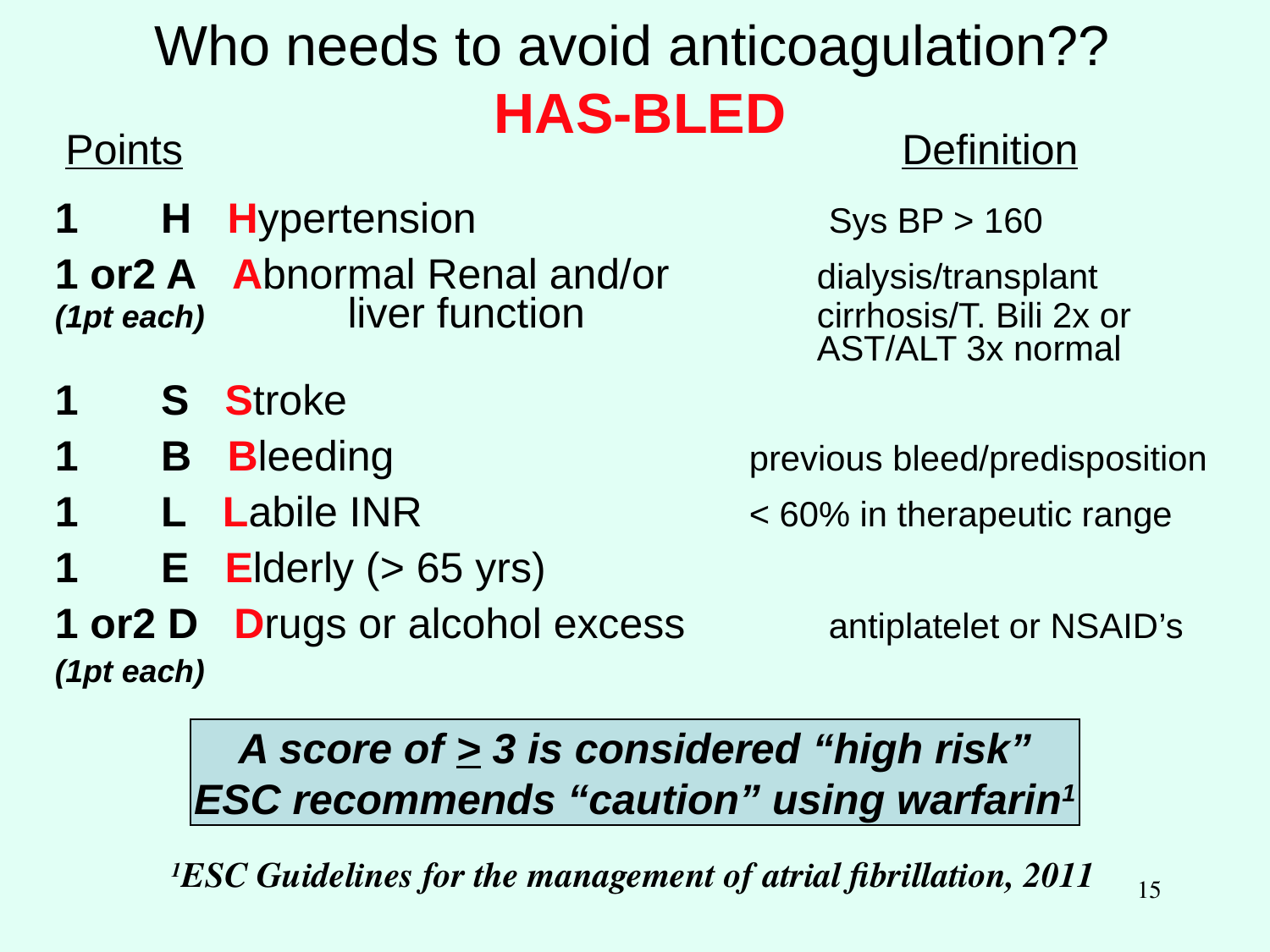

# Who needs to avoid anticoagulation?? HAS-BLED
Points
Definition
1       H   Hypertension    			 Sys BP > 160
1 or2 A   Abnormal Renal and/or 		dialysis/transplant
(1pt each)	    liver function		cirrhosis/T. Bili 2x or
						AST/ALT 3x normal
1       S   Stroke
1       B   Bleeding			     previous bleed/predisposition
1       L   Labile INR			     < 60% in therapeutic range
1       E   Elderly (> 65 yrs)
1 or2 D   Drugs or alcohol excess		 antiplatelet or NSAID’s
(1pt each)
A score of > 3 is considered “high risk”
ESC recommends “caution” using warfarin1
1ESC Guidelines for the management of atrial fibrillation, 2011
15